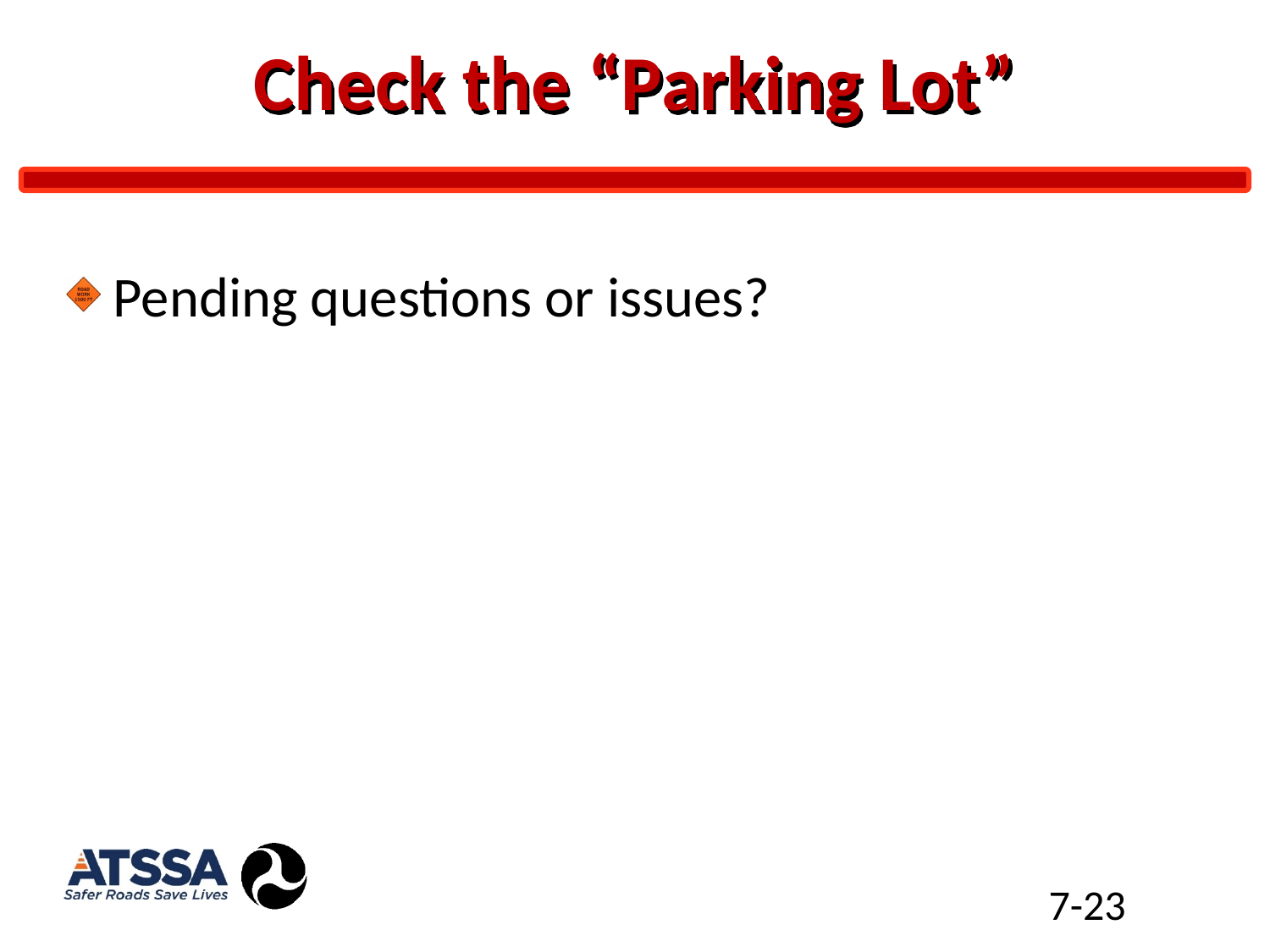

# Check the “Parking Lot”
Pending questions or issues?